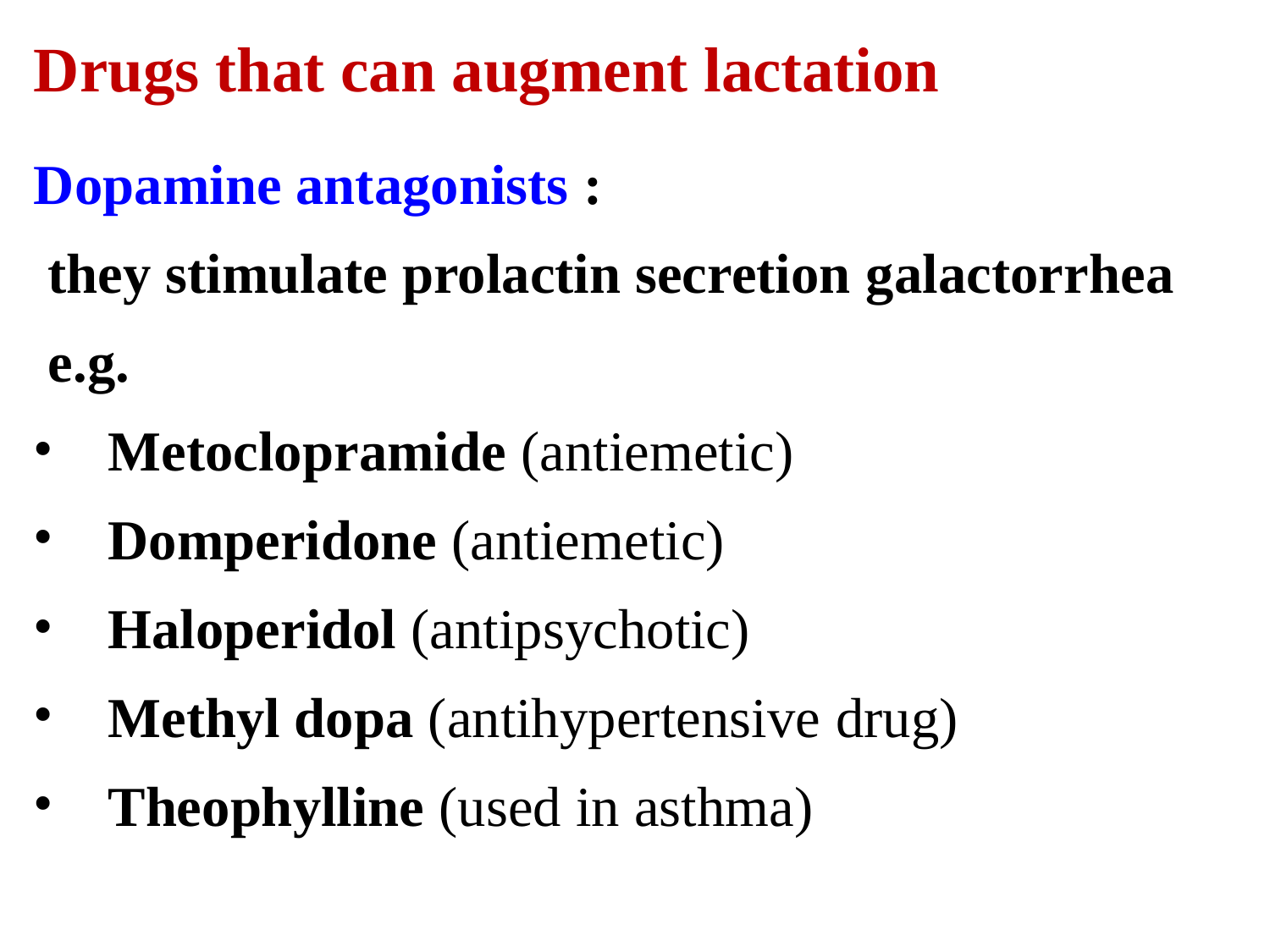

# Drugs that can augment lactation
Dopamine antagonists :
they stimulate prolactin secretion galactorrhea  e.g.
Metoclopramide (antiemetic)
Domperidone (antiemetic)
Haloperidol (antipsychotic)
Methyl dopa (antihypertensive drug)
Theophylline (used in asthma)